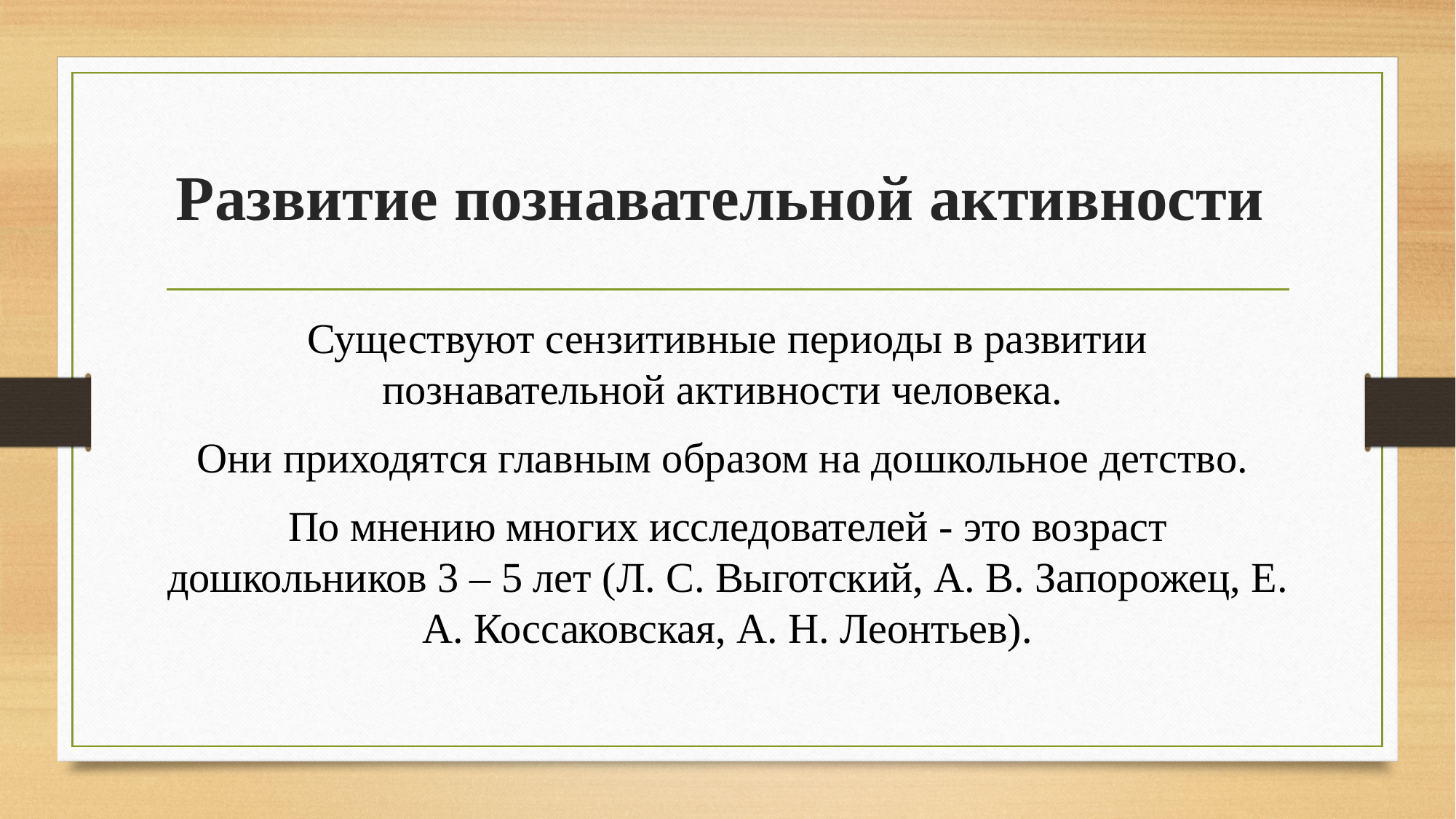

# Развитие познавательной активности
Существуют сензитивные периоды в развитии познавательной активности человека.
Они приходятся главным образом на дошкольное детство.
По мнению многих исследователей - это возраст дошкольников 3 – 5 лет (Л. С. Выготский, А. В. Запорожец, Е. А. Коссаковская, А. Н. Леонтьев).